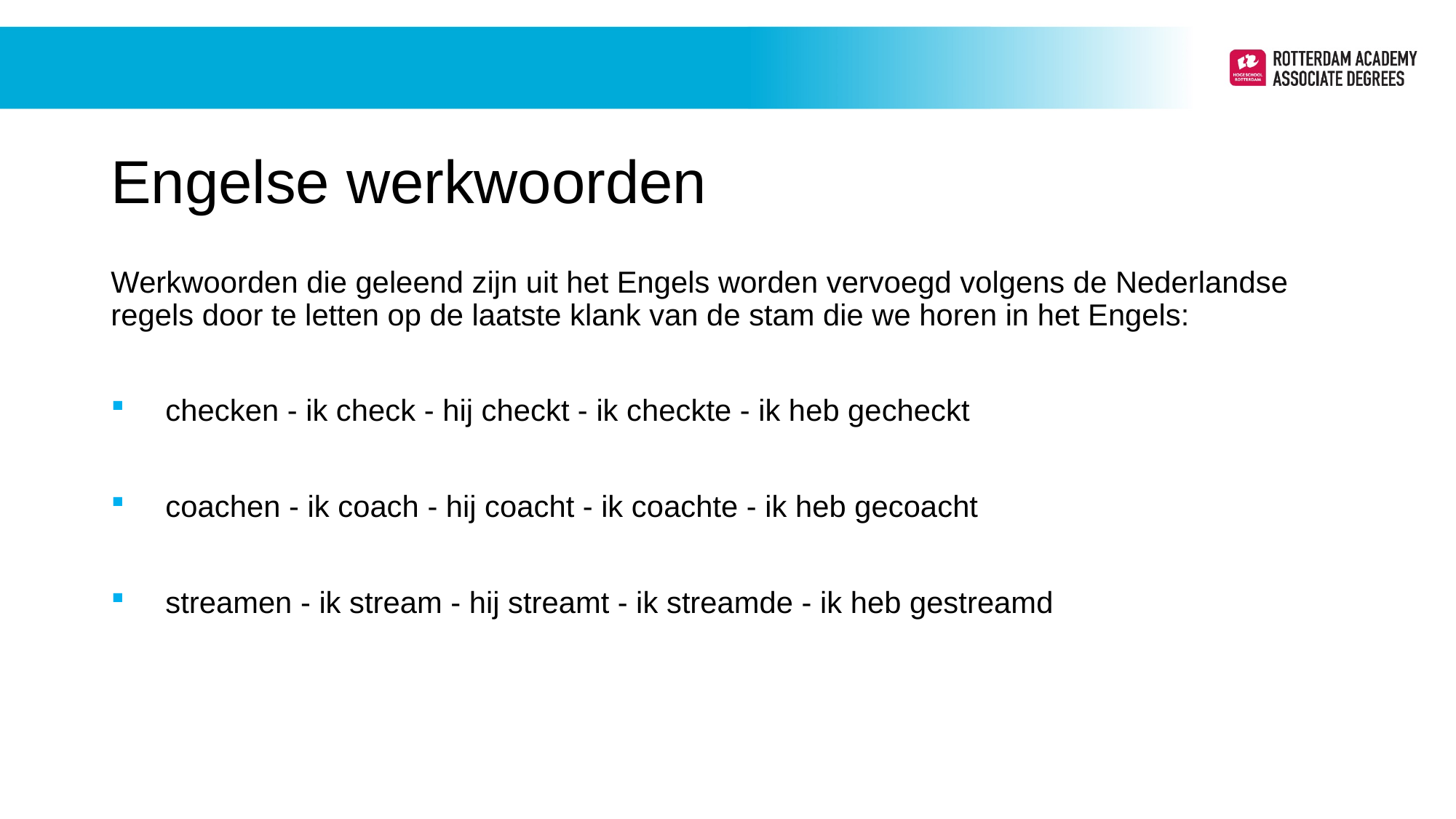

# Engelse werkwoorden
Werkwoorden die geleend zijn uit het Engels worden vervoegd volgens de Nederlandse regels door te letten op de laatste klank van de stam die we horen in het Engels:

checken - ik check - hij checkt - ik checkte - ik heb gecheckt

coachen - ik coach - hij coacht - ik coachte - ik heb gecoacht

streamen - ik stream - hij streamt - ik streamde - ik heb gestreamd